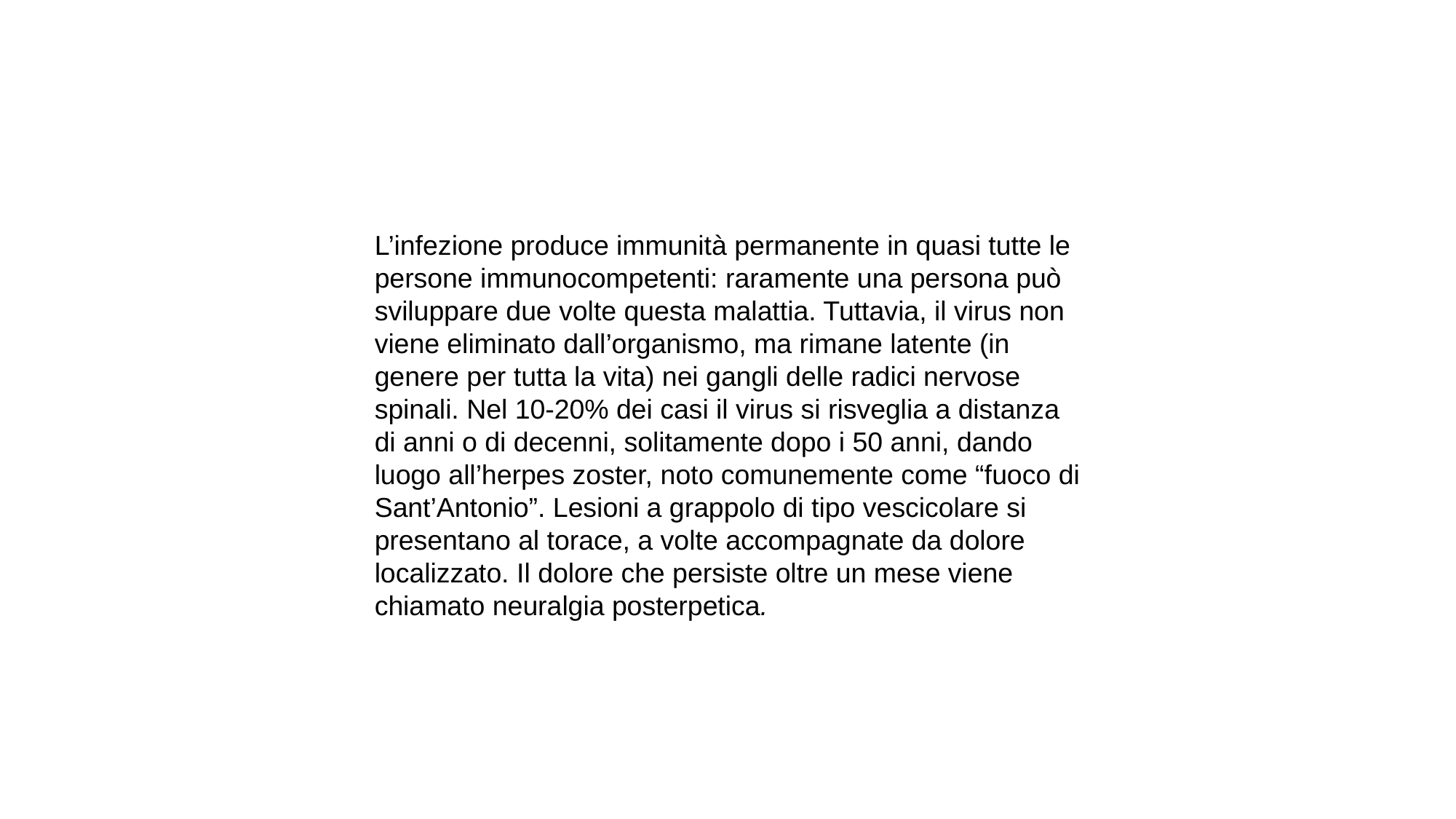

L’infezione produce immunità permanente in quasi tutte le persone immunocompetenti: raramente una persona può sviluppare due volte questa malattia. Tuttavia, il virus non viene eliminato dall’organismo, ma rimane latente (in genere per tutta la vita) nei gangli delle radici nervose spinali. Nel 10-20% dei casi il virus si risveglia a distanza di anni o di decenni, solitamente dopo i 50 anni, dando luogo all’herpes zoster, noto comunemente come “fuoco di Sant’Antonio”. Lesioni a grappolo di tipo vescicolare si presentano al torace, a volte accompagnate da dolore localizzato. Il dolore che persiste oltre un mese viene chiamato neuralgia posterpetica.